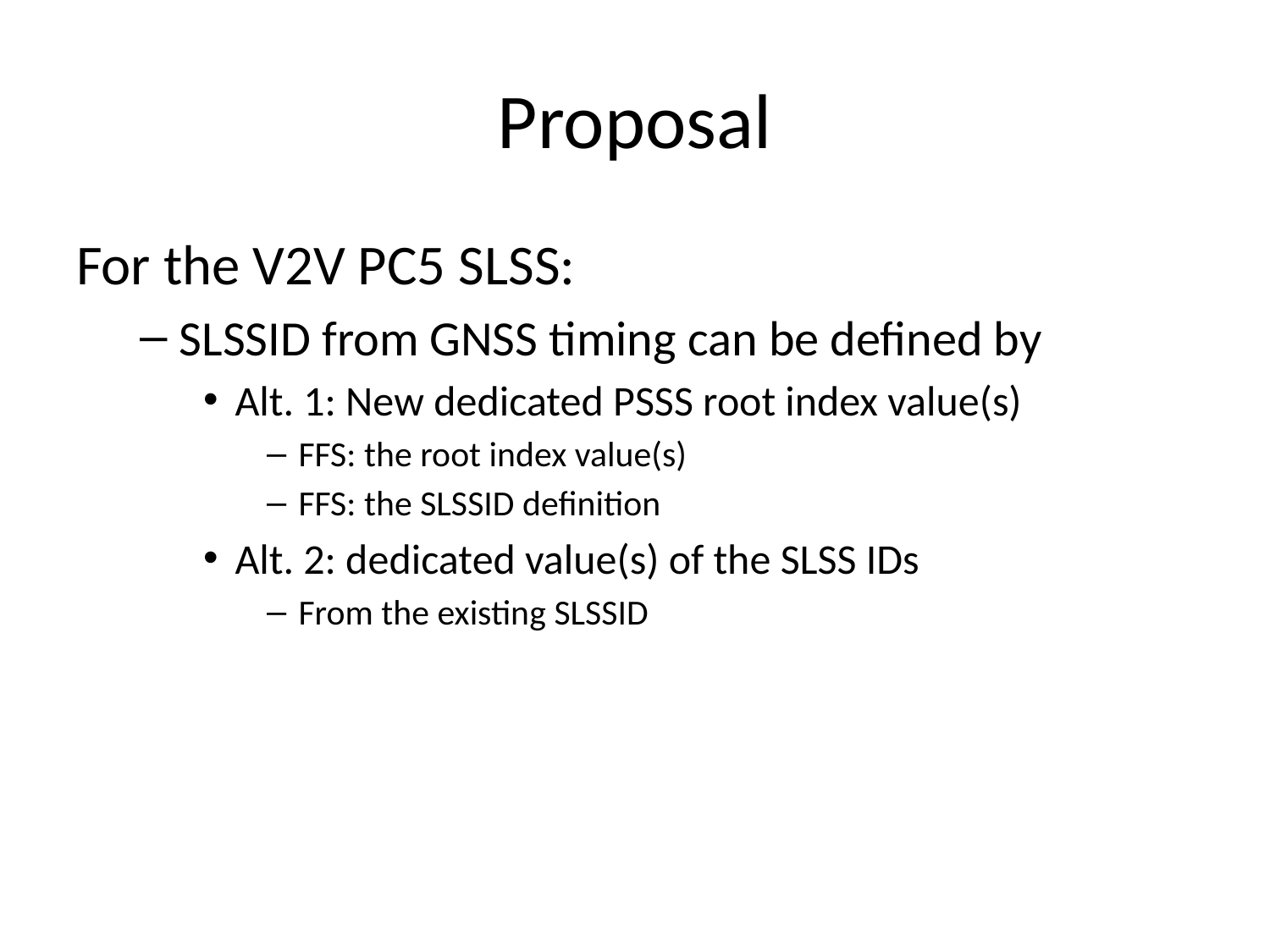

# Proposal
For the V2V PC5 SLSS:
SLSSID from GNSS timing can be defined by
Alt. 1: New dedicated PSSS root index value(s)
FFS: the root index value(s)
FFS: the SLSSID definition
Alt. 2: dedicated value(s) of the SLSS IDs
From the existing SLSSID